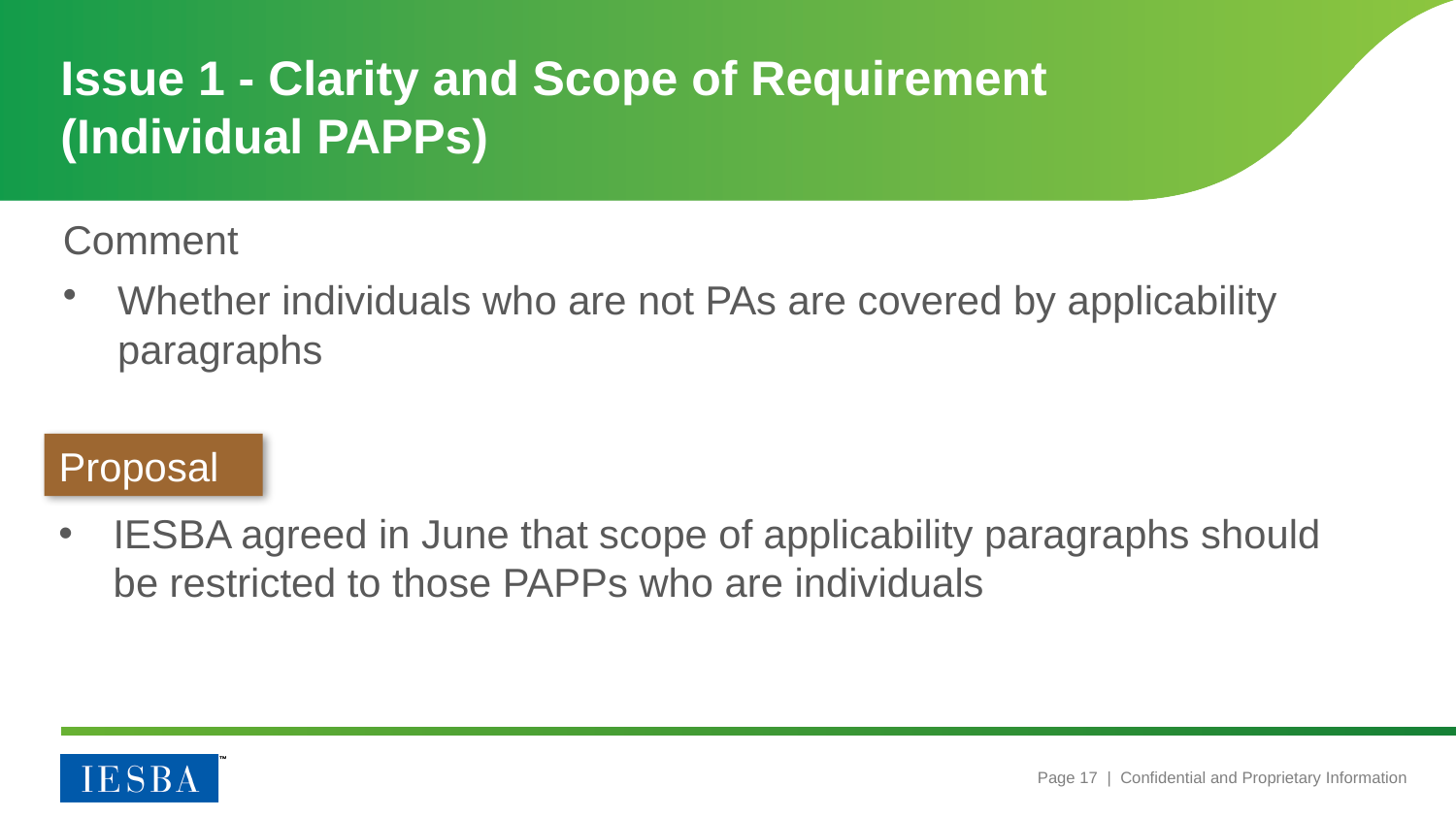

# Issue 1 - Clarity and Scope of Requirement (Individual PAPPs)
Comment
Whether individuals who are not PAs are covered by applicability paragraphs

Proposal
IESBA agreed in June that scope of applicability paragraphs should be restricted to those PAPPs who are individuals